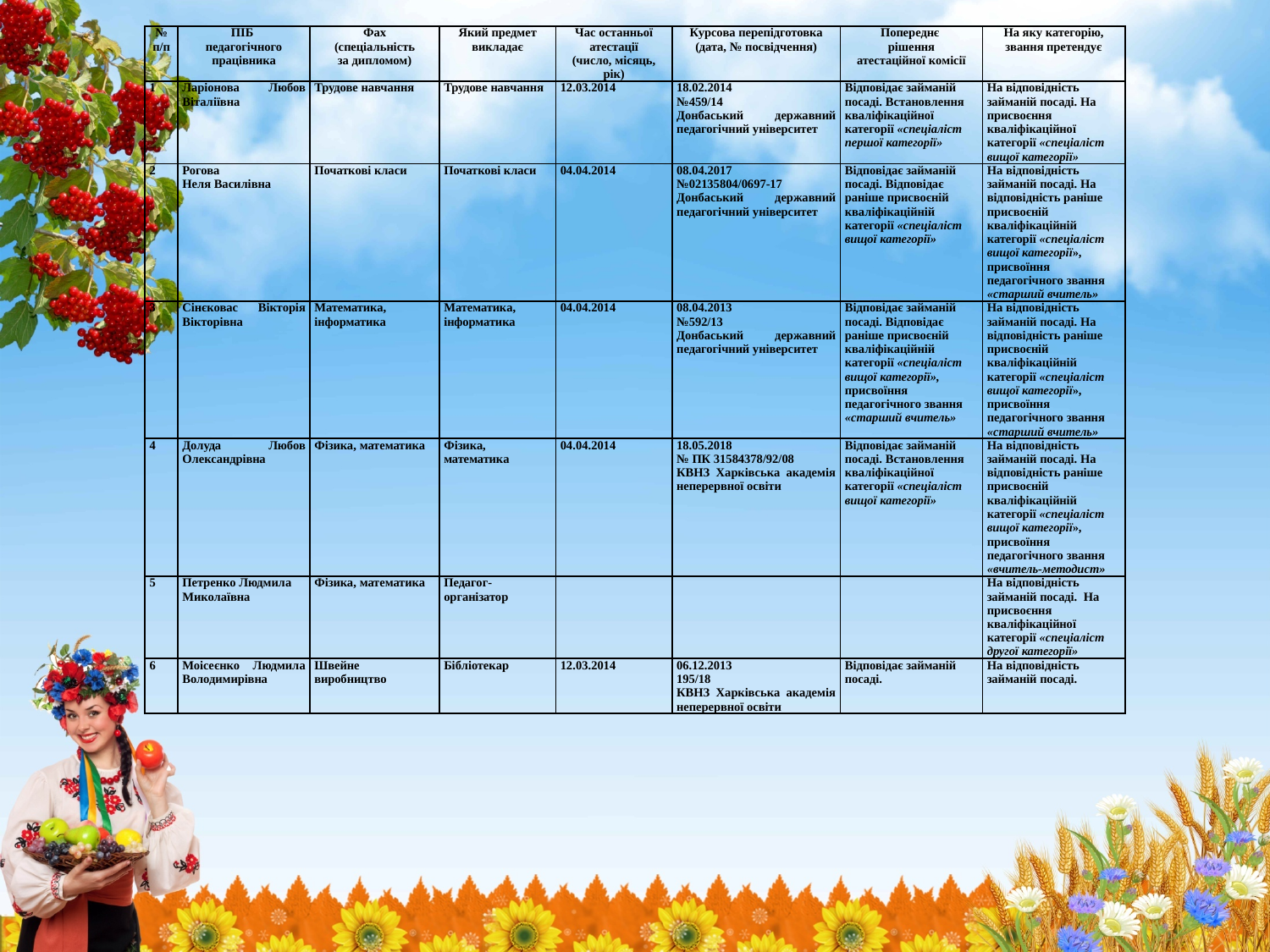

| № п/п | ПІБ педагогічного працівника | Фах (спеціальність за дипломом) | Який предмет викладає | Час останньої атестації (число, місяць, рік) | Курсова перепідготовка (дата, № посвідчення) | Попереднє рішення атестаційної комісії | На яку категорію, звання претендує |
| --- | --- | --- | --- | --- | --- | --- | --- |
| 1 | Ларіонова Любов Віталіївна | Трудове навчання | Трудове навчання | 12.03.2014 | 18.02.2014 №459/14 Донбаський державний педагогічний університет | Відповідає займаній посаді. Встановлення кваліфікаційної категорії «спеціаліст першої категорії» | На відповідність займаній посаді. На присвоєння кваліфікаційної категорії «спеціаліст вищої категорії» |
| 2 | Рогова Неля Василівна | Початкові класи | Початкові класи | 04.04.2014 | 08.04.2017 №02135804/0697-17 Донбаський державний педагогічний університет | Відповідає займаній посаді. Відповідає раніше присвоєній кваліфікаційній категорії «спеціаліст вищої категорії» | На відповідність займаній посаді. На відповідність раніше присвоєній кваліфікаційній категорії «спеціаліст вищої категорії», присвоїння педагогічного звання «старший вчитель» |
| 3 | Сінєковас Вікторія Вікторівна | Математика, інформатика | Математика, інформатика | 04.04.2014 | 08.04.2013 №592/13 Донбаський державний педагогічний університет | Відповідає займаній посаді. Відповідає раніше присвоєній кваліфікаційній категорії «спеціаліст вищої категорії», присвоїння педагогічного звання «старший вчитель» | На відповідність займаній посаді. На відповідність раніше присвоєній кваліфікаційній категорії «спеціаліст вищої категорії», присвоїння педагогічного звання «старший вчитель» |
| 4 | Долуда Любов Олександрівна | Фізика, математика | Фізика, математика | 04.04.2014 | 18.05.2018 № ПК 31584378/92/08 КВНЗ Харківська академія неперервної освіти | Відповідає займаній посаді. Встановлення кваліфікаційної категорії «спеціаліст вищої категорії» | На відповідність займаній посаді. На відповідність раніше присвоєній кваліфікаційній категорії «спеціаліст вищої категорії», присвоїння педагогічного звання «вчитель-методист» |
| 5 | Петренко Людмила Миколаївна | Фізика, математика | Педагог-організатор |  |  |  | На відповідність займаній посаді. На присвоєння кваліфікаційної категорії «спеціаліст другої категорії» |
| 6 | Моісеєнко Людмила Володимирівна | Швейне виробництво | Бібліотекар | 12.03.2014 | 06.12.2013 195/18 КВНЗ Харківська академія неперервної освіти | Відповідає займаній посаді. | На відповідність займаній посаді. |